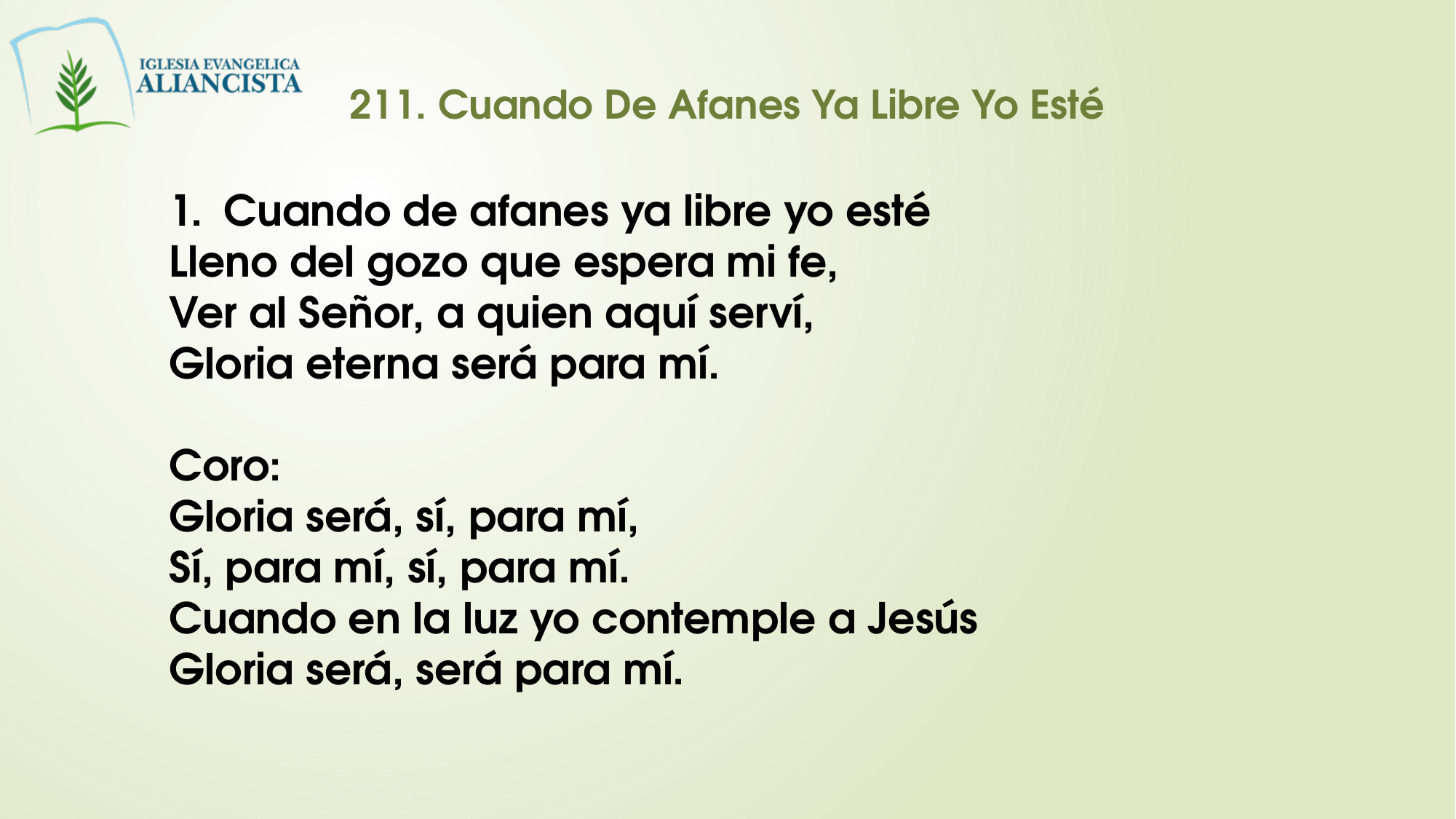

211. Cuando De Afanes Ya Libre Yo Esté
Cuando de afanes ya libre yo esté
Lleno del gozo que espera mi fe,
Ver al Señor, a quien aquí serví,
Gloria eterna será para mí.

Coro:
Gloria será, sí, para mí,
Sí, para mí, sí, para mí.
Cuando en la luz yo contemple a Jesús
Gloria será, será para mí.